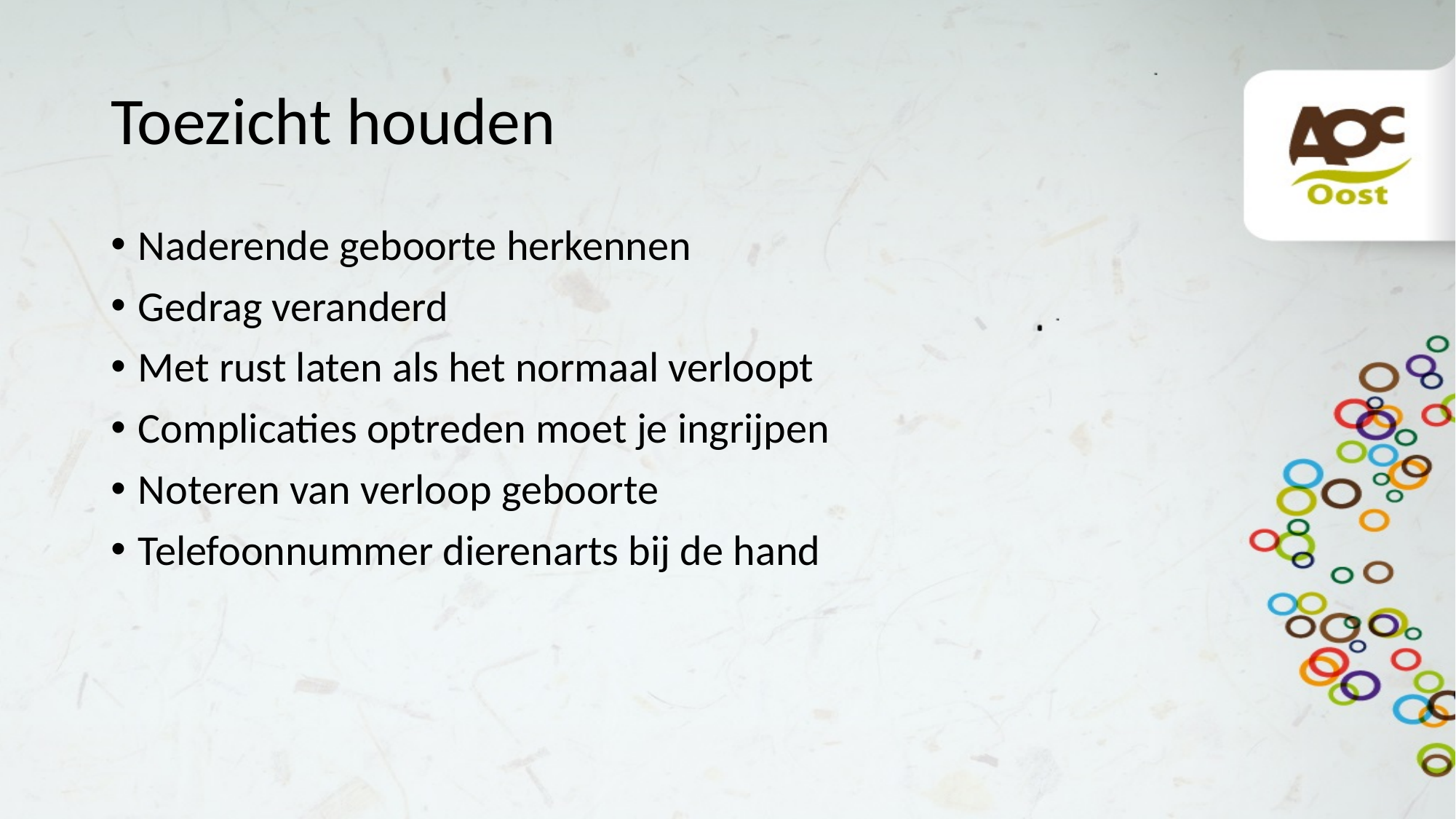

# Toezicht houden
Naderende geboorte herkennen
Gedrag veranderd
Met rust laten als het normaal verloopt
Complicaties optreden moet je ingrijpen
Noteren van verloop geboorte
Telefoonnummer dierenarts bij de hand